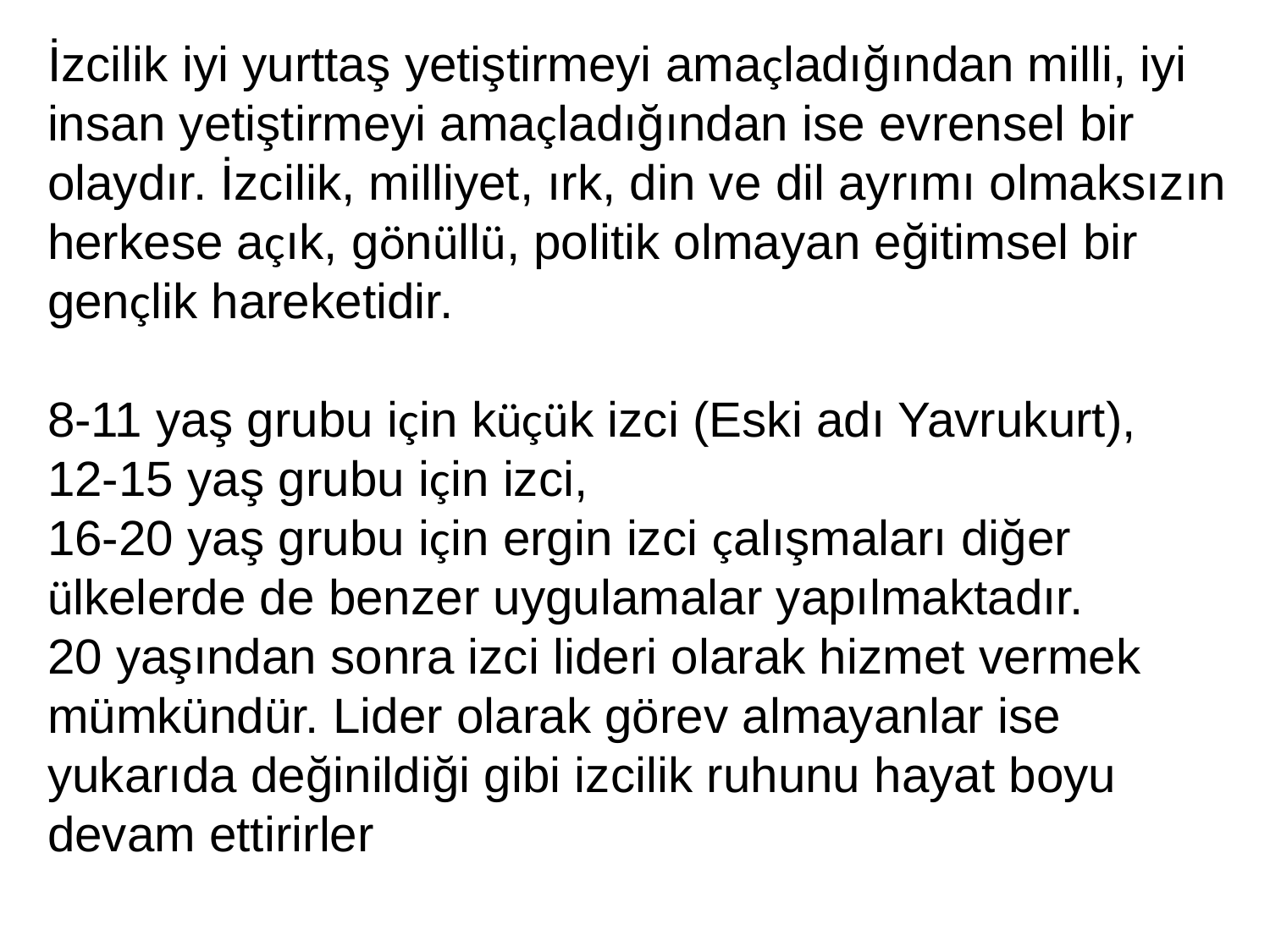

İzcilik iyi yurttaş yetiştirmeyi amaçladığından milli, iyi insan yetiştirmeyi amaçladığından ise evrensel bir olaydır. İzcilik, milliyet, ırk, din ve dil ayrımı olmaksızın herkese açık, gönüllü, politik olmayan eğitimsel bir gençlik hareketidir.

8-11 yaş grubu için küçük izci (Eski adı Yavrukurt),
12-15 yaş grubu için izci,
16-20 yaş grubu için ergin izci çalışmaları diğer ülkelerde de benzer uygulamalar yapılmaktadır.
20 yaşından sonra izci lideri olarak hizmet vermek mümkündür. Lider olarak görev almayanlar ise yukarıda değinildiği gibi izcilik ruhunu hayat boyu devam ettirirler